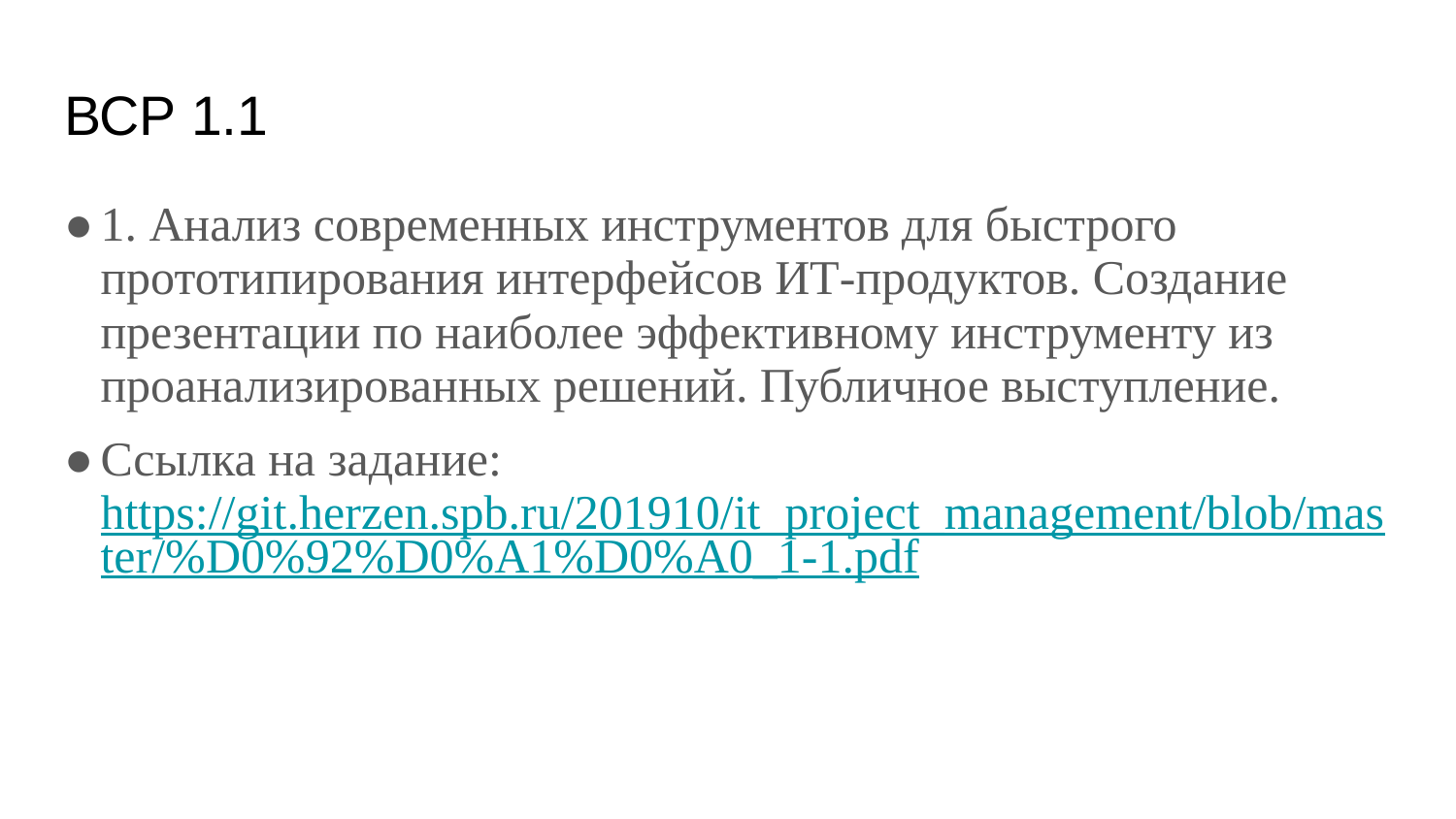

# ВСР 1.1
1. Анализ современных инструментов для быстрого прототипирования интерфейсов ИТ-продуктов. Создание презентации по наиболее эффективному инструменту из проанализированных решений. Публичное выступление.
Ссылка на задание: https://git.herzen.spb.ru/201910/it_project_management/blob/master/%D0%92%D0%A1%D0%A0_1-1.pdf